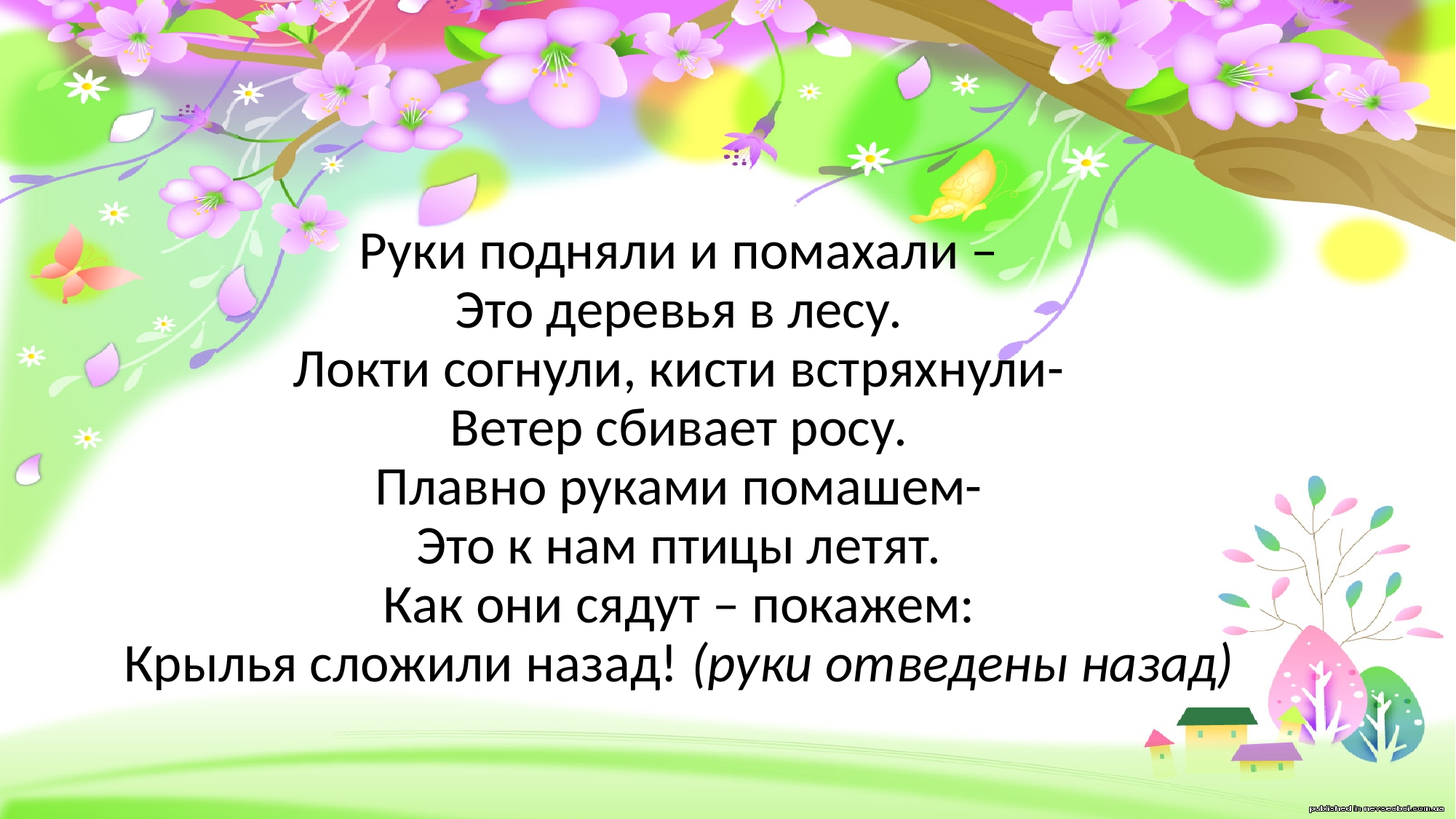

# Руки подняли и помахали – Это деревья в лесу. Локти согнули, кисти встряхнули- Ветер сбивает росу. Плавно руками помашем- Это к нам птицы летят. Как они сядут – покажем: Крылья сложили назад! (руки отведены назад)